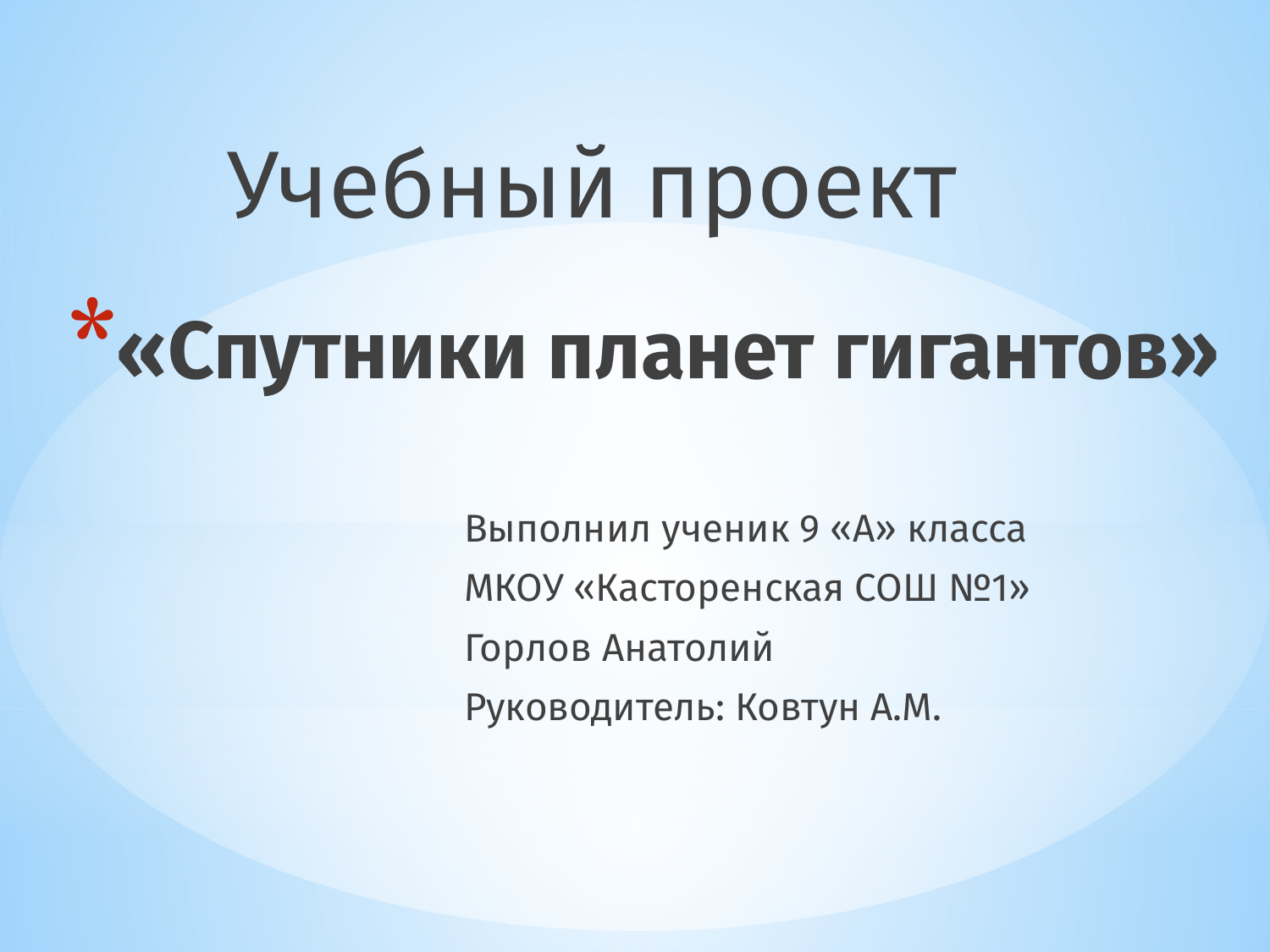

Учебный проект
# «Спутники планет гигантов»
Выполнил ученик 9 «А» класса
МКОУ «Касторенская СОШ №1»
Горлов Анатолий
Руководитель: Ковтун А.М.